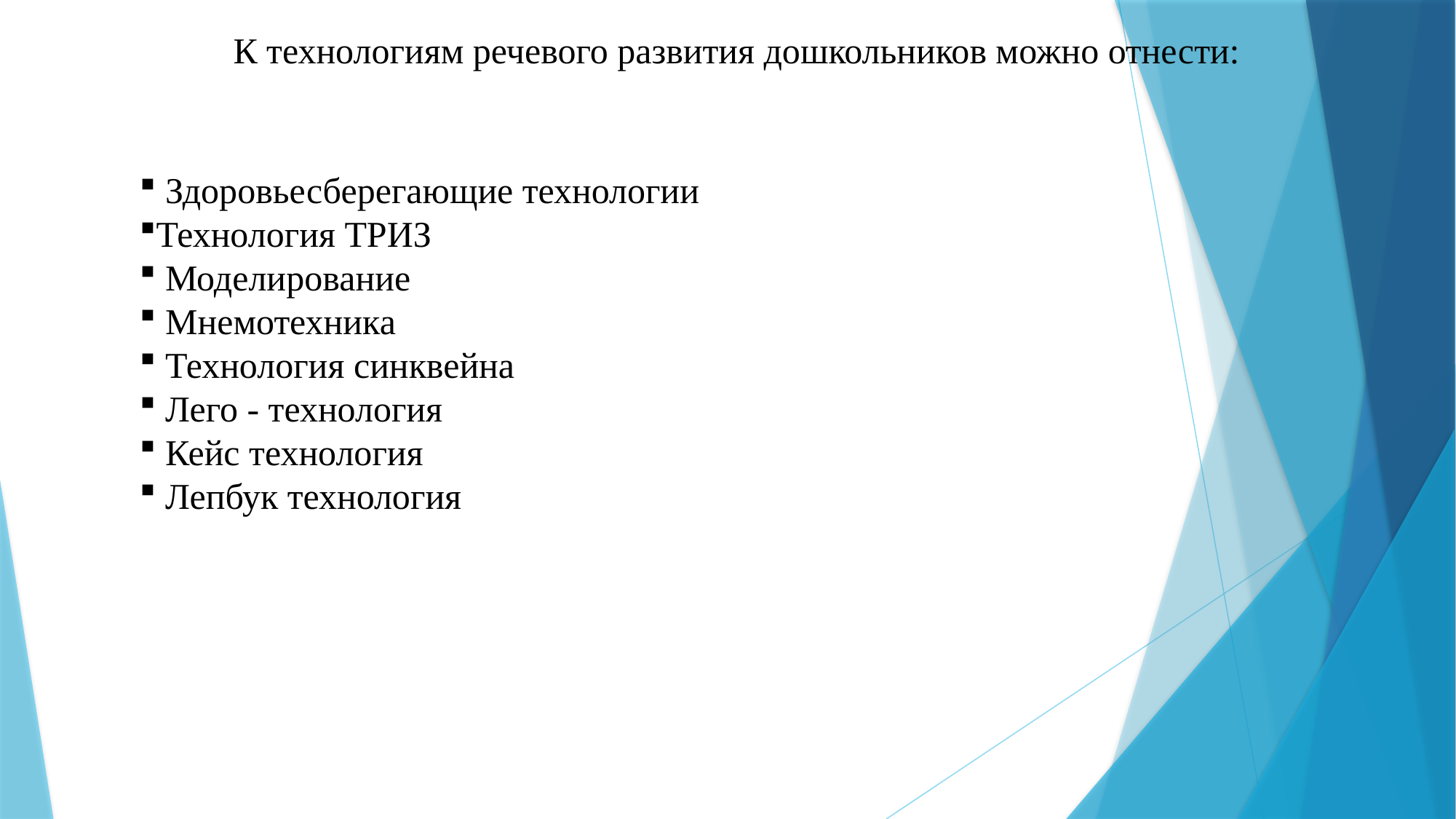

К технологиям речевого развития дошкольников можно отнести:

 Здоровьесберегающие технологии
Технология ТРИЗ
 Моделирование
 Мнемотехника
 Технология синквейна
 Лего - технология
 Кейс технология
 Лепбук технология